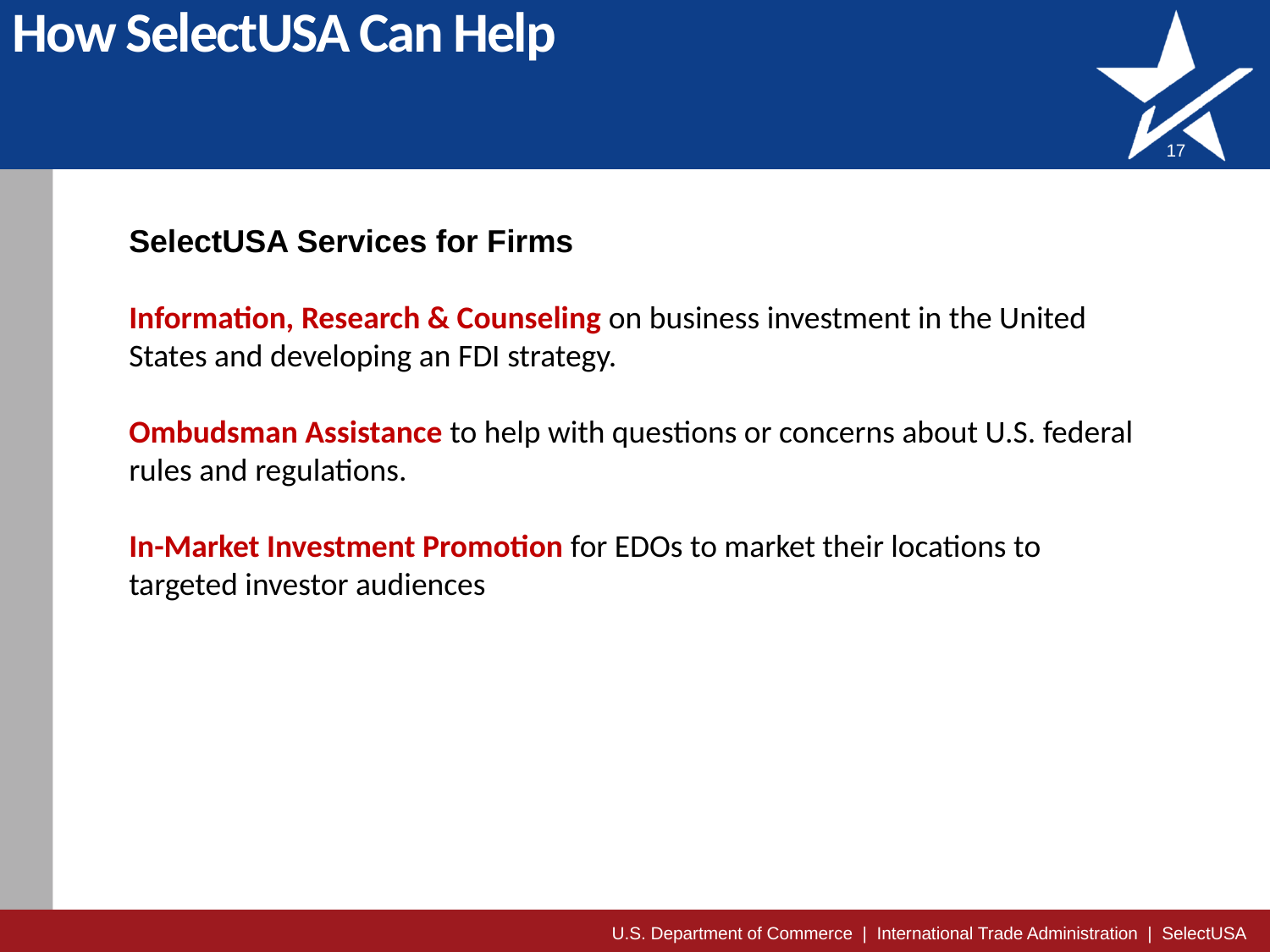

How SelectUSA Can Help
17

SelectUSA Services for Firms

Information, Research & Counseling on business investment in the United States and developing an FDI strategy.

Ombudsman Assistance to help with questions or concerns about U.S. federal rules and regulations.

In-Market Investment Promotion for EDOs to market their locations to targeted investor audiences